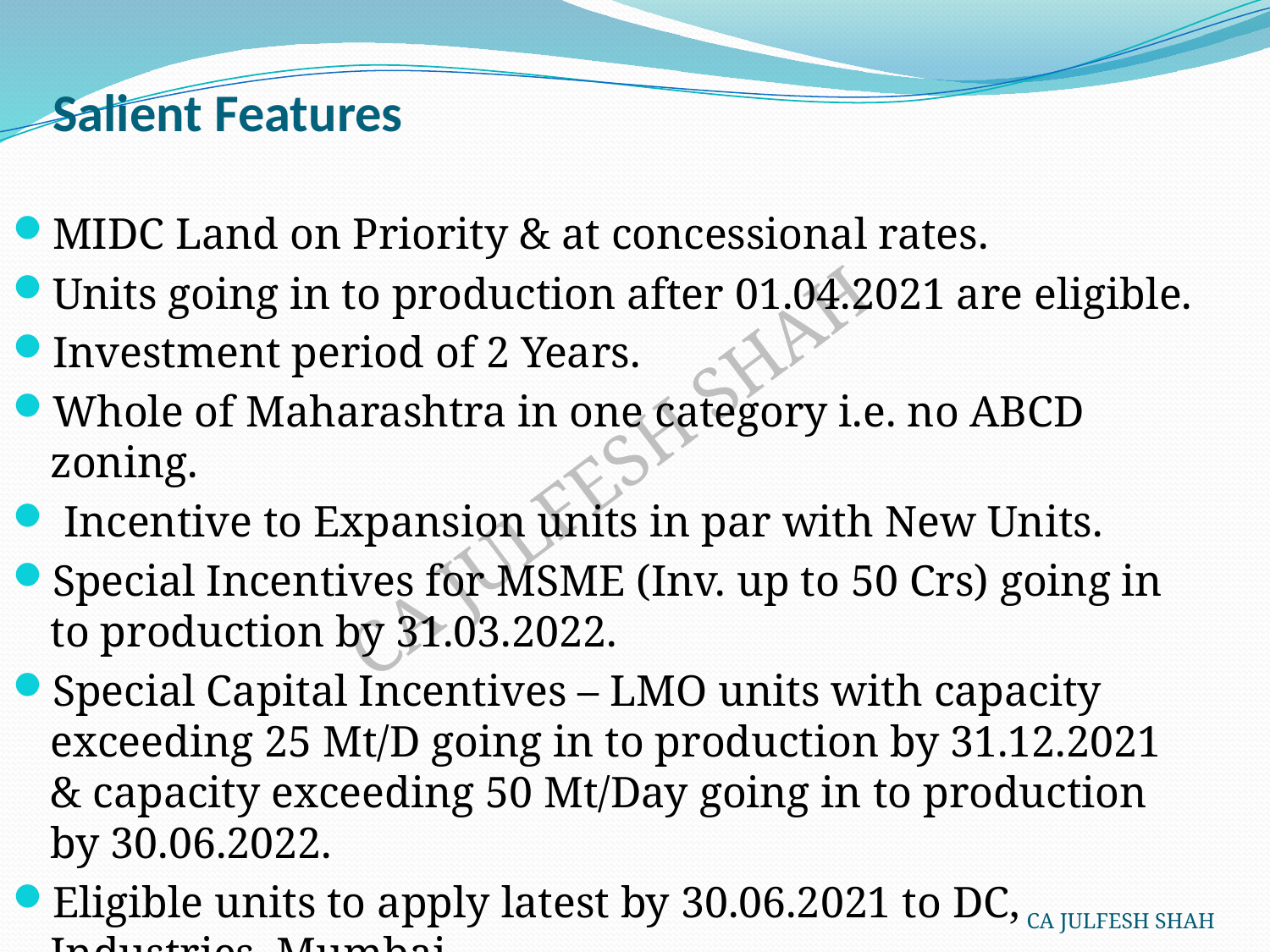

# Salient Features
MIDC Land on Priority & at concessional rates.
Units going in to production after 01.04.2021 are eligible.
Investment period of 2 Years.
Whole of Maharashtra in one category i.e. no ABCD zoning.
 Incentive to Expansion units in par with New Units.
Special Incentives for MSME (Inv. up to 50 Crs) going in to production by 31.03.2022.
Special Capital Incentives – LMO units with capacity exceeding 25 Mt/D going in to production by 31.12.2021 & capacity exceeding 50 Mt/Day going in to production by 30.06.2022.
Eligible units to apply latest by 30.06.2021 to DC, Industries, Mumbai

CA JULFESH SHAH